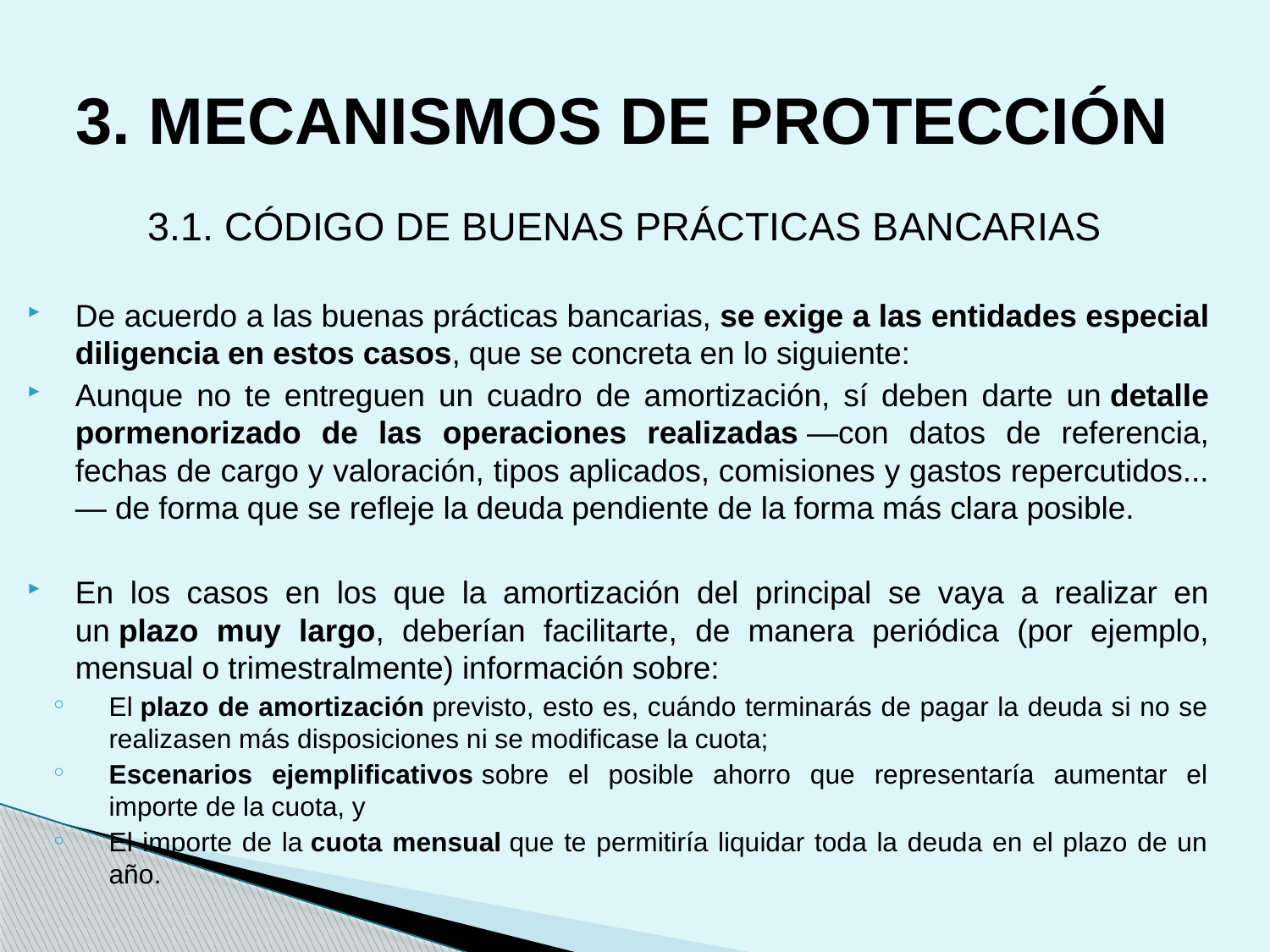

# 3. MECANISMOS DE PROTECCIÓN
3.1. CÓDIGO DE BUENAS PRÁCTICAS BANCARIAS

De acuerdo a las buenas prácticas bancarias, se exige a las entidades especial diligencia en estos casos, que se concreta en lo siguiente:
Aunque no te entreguen un cuadro de amortización, sí deben darte un detalle pormenorizado de las operaciones realizadas —con datos de referencia, fechas de cargo y valoración, tipos aplicados, comisiones y gastos repercutidos...— de forma que se refleje la deuda pendiente de la forma más clara posible.

En los casos en los que la amortización del principal se vaya a realizar en un plazo muy largo, deberían facilitarte, de manera periódica (por ejemplo, mensual o trimestralmente) información sobre:
El plazo de amortización previsto, esto es, cuándo terminarás de pagar la deuda si no se realizasen más disposiciones ni se modificase la cuota;
Escenarios ejemplificativos sobre el posible ahorro que representaría aumentar el importe de la cuota, y
El importe de la cuota mensual que te permitiría liquidar toda la deuda en el plazo de un año.